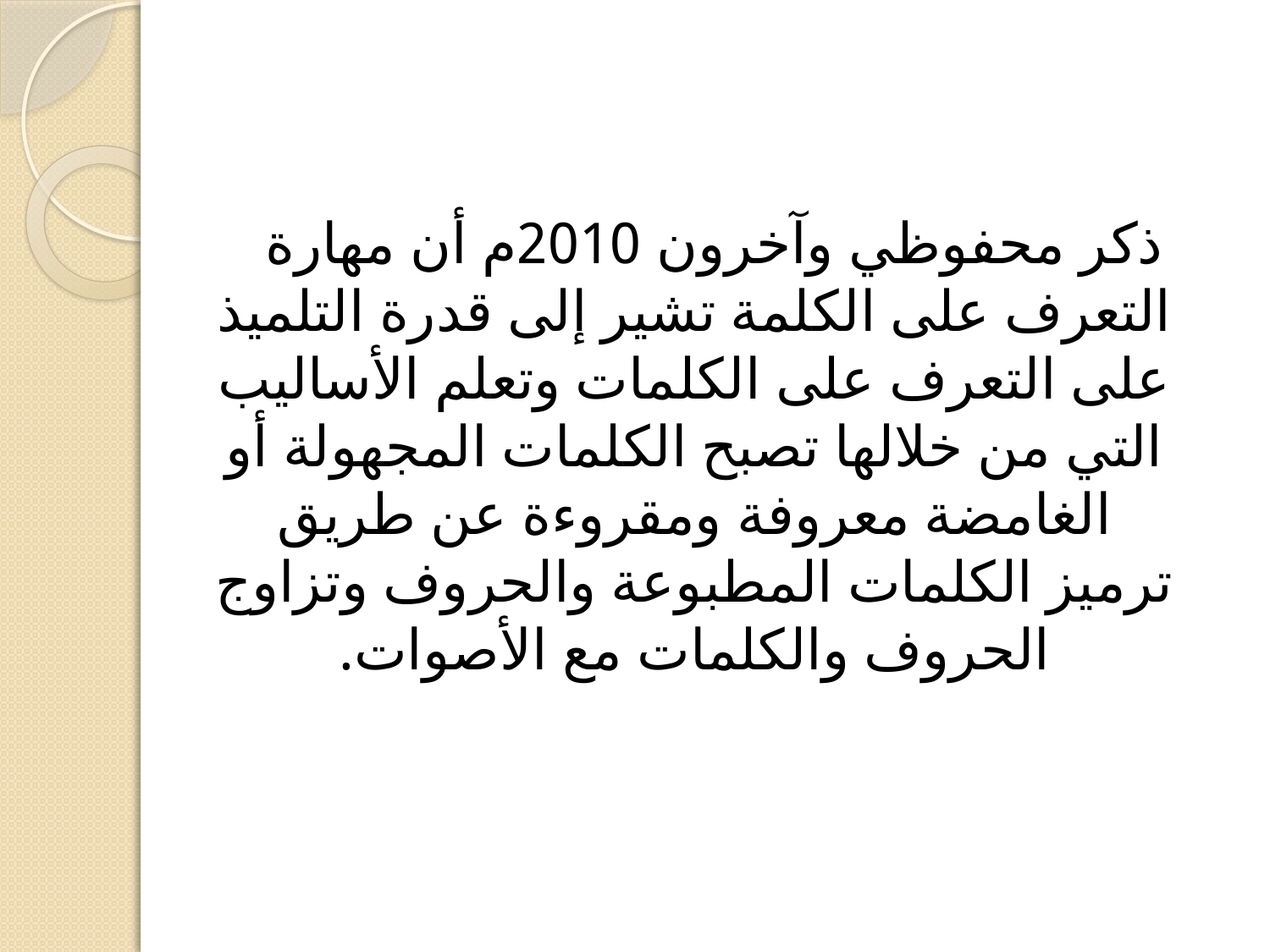

#
ذكر محفوظي وآخرون 2010م أن مهارة التعرف على الكلمة تشير إلى قدرة التلميذ على التعرف على الكلمات وتعلم الأساليب التي من خلالها تصبح الكلمات المجهولة أو الغامضة معروفة ومقروءة عن طريق ترميز الكلمات المطبوعة والحروف وتزاوج الحروف والكلمات مع الأصوات.